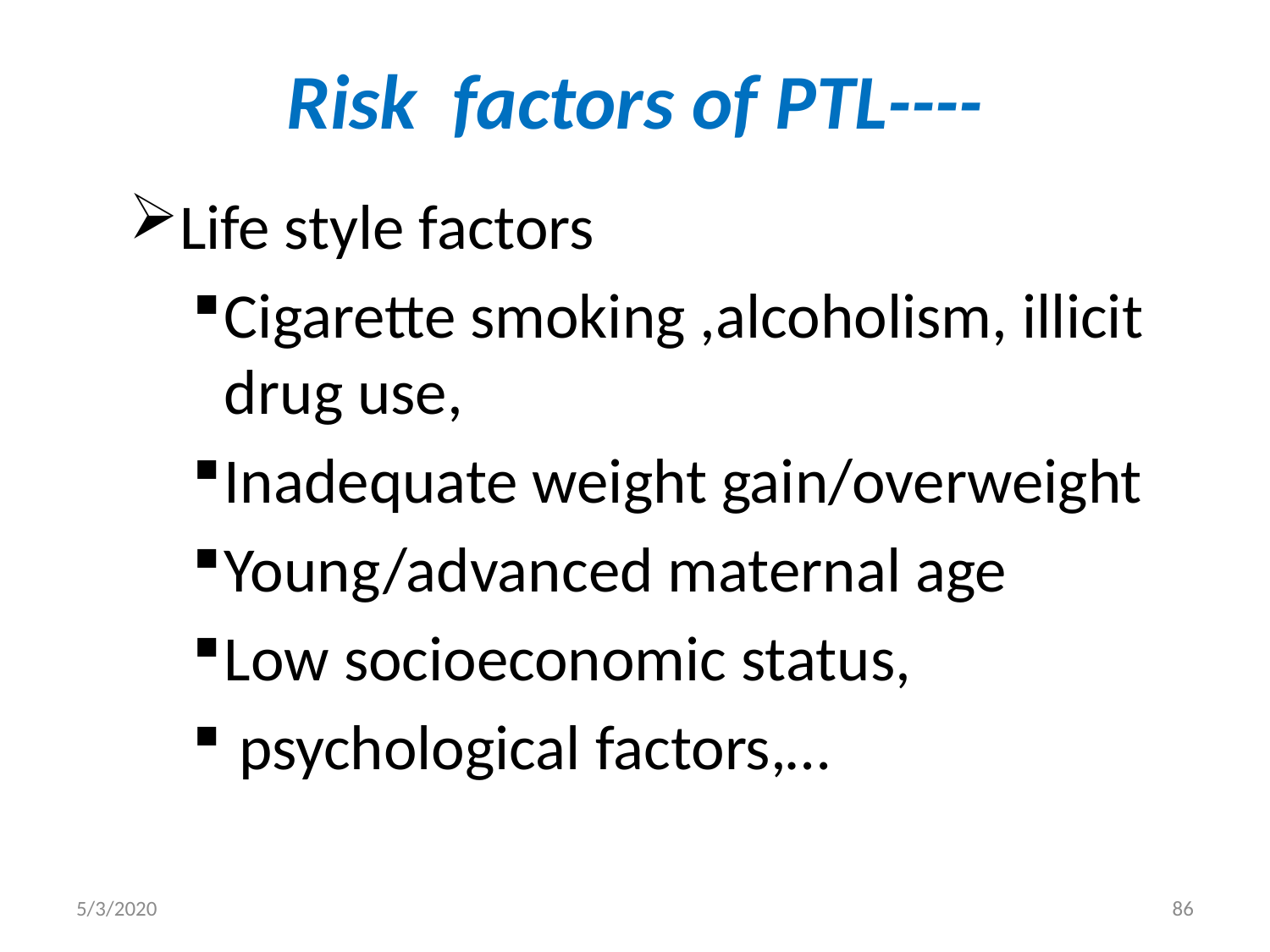

# Risk  factors of PTL----
Life style factors
Cigarette smoking ,alcoholism, illicit drug use,
Inadequate weight gain/overweight
Young/advanced maternal age
Low socioeconomic status,
 psychological factors,…

5/3/2020
86